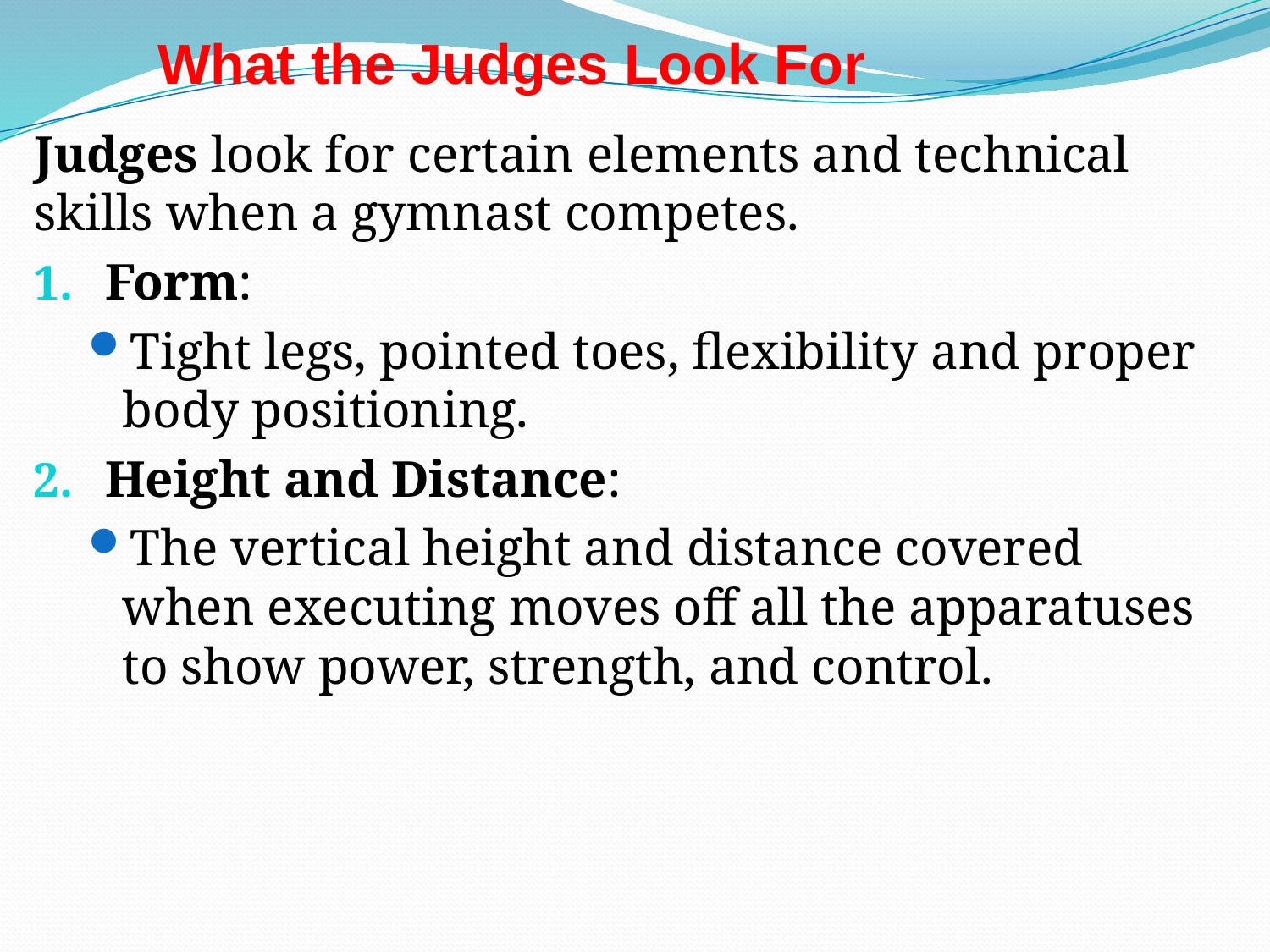

# What the Judges Look For
	Judges look for certain elements and technical skills when a gymnast competes.
Form:
Tight legs, pointed toes, flexibility and proper body positioning.
Height and Distance:
The vertical height and distance covered when executing moves off all the apparatuses to show power, strength, and control.